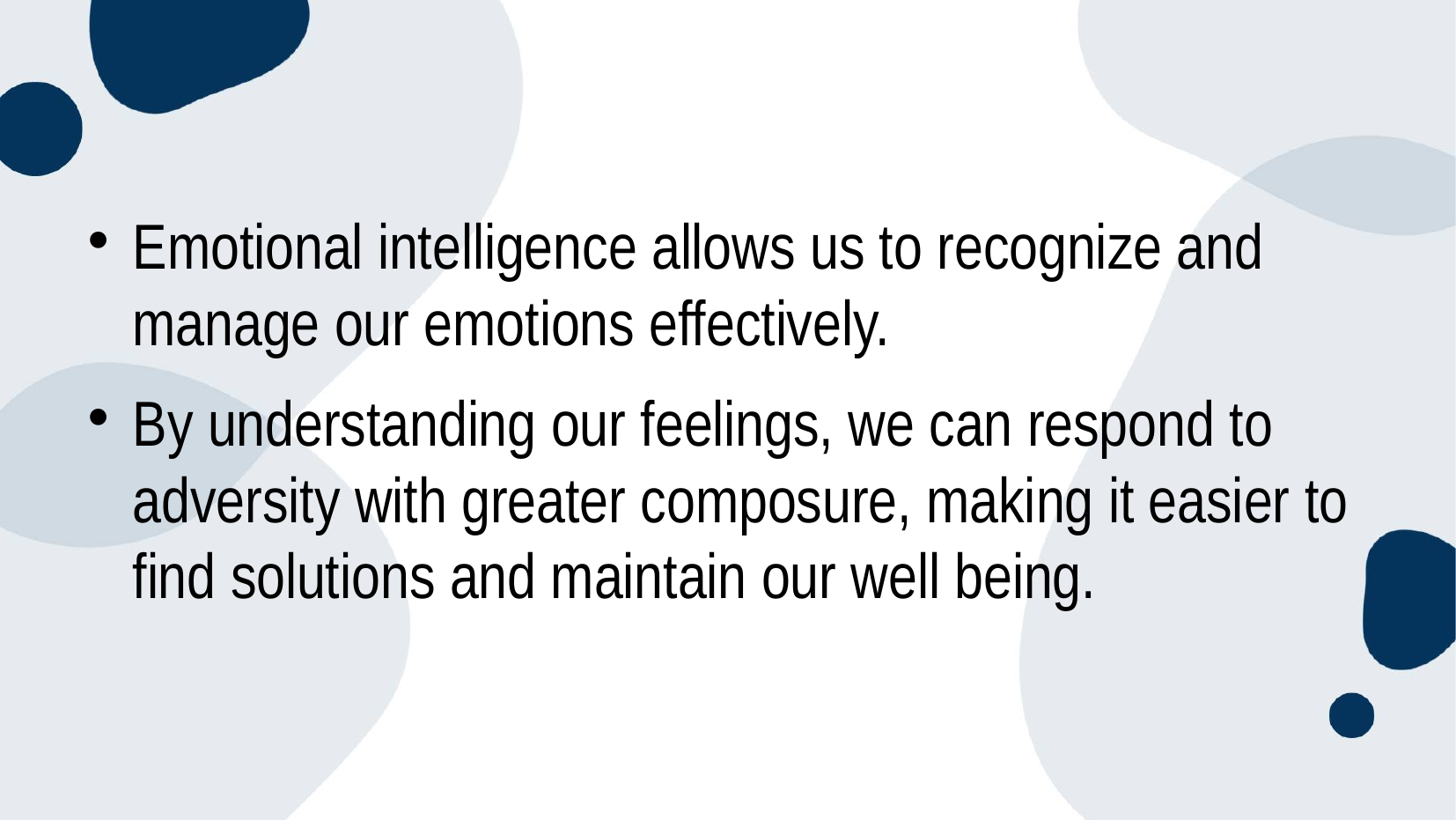

#
Emotional intelligence allows us to recognize and manage our emotions effectively.
By understanding our feelings, we can respond to adversity with greater composure, making it easier to find solutions and maintain our well being.